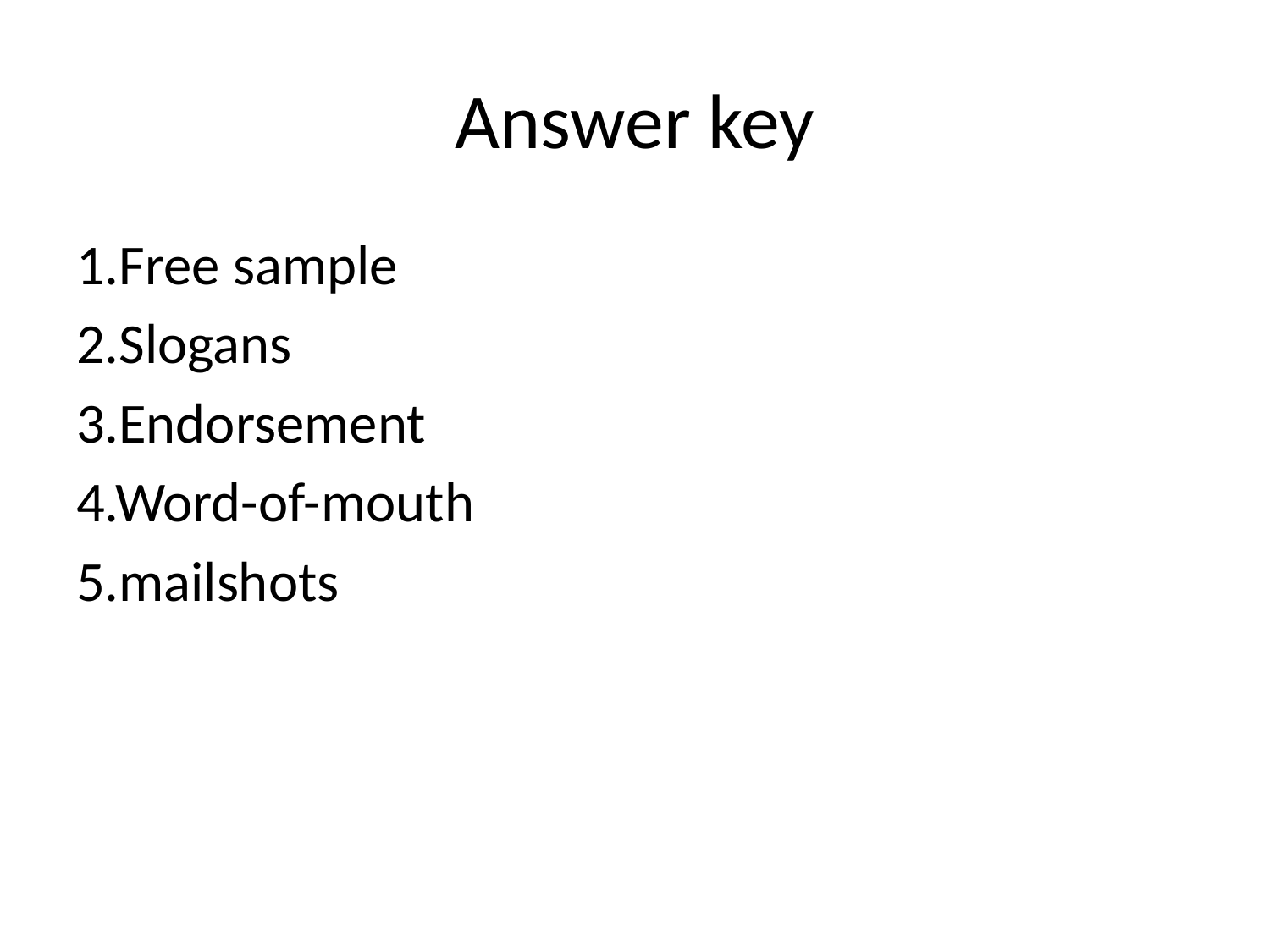

# Answer key
1.Free sample
2.Slogans
3.Endorsement
4.Word-of-mouth
5.mailshots